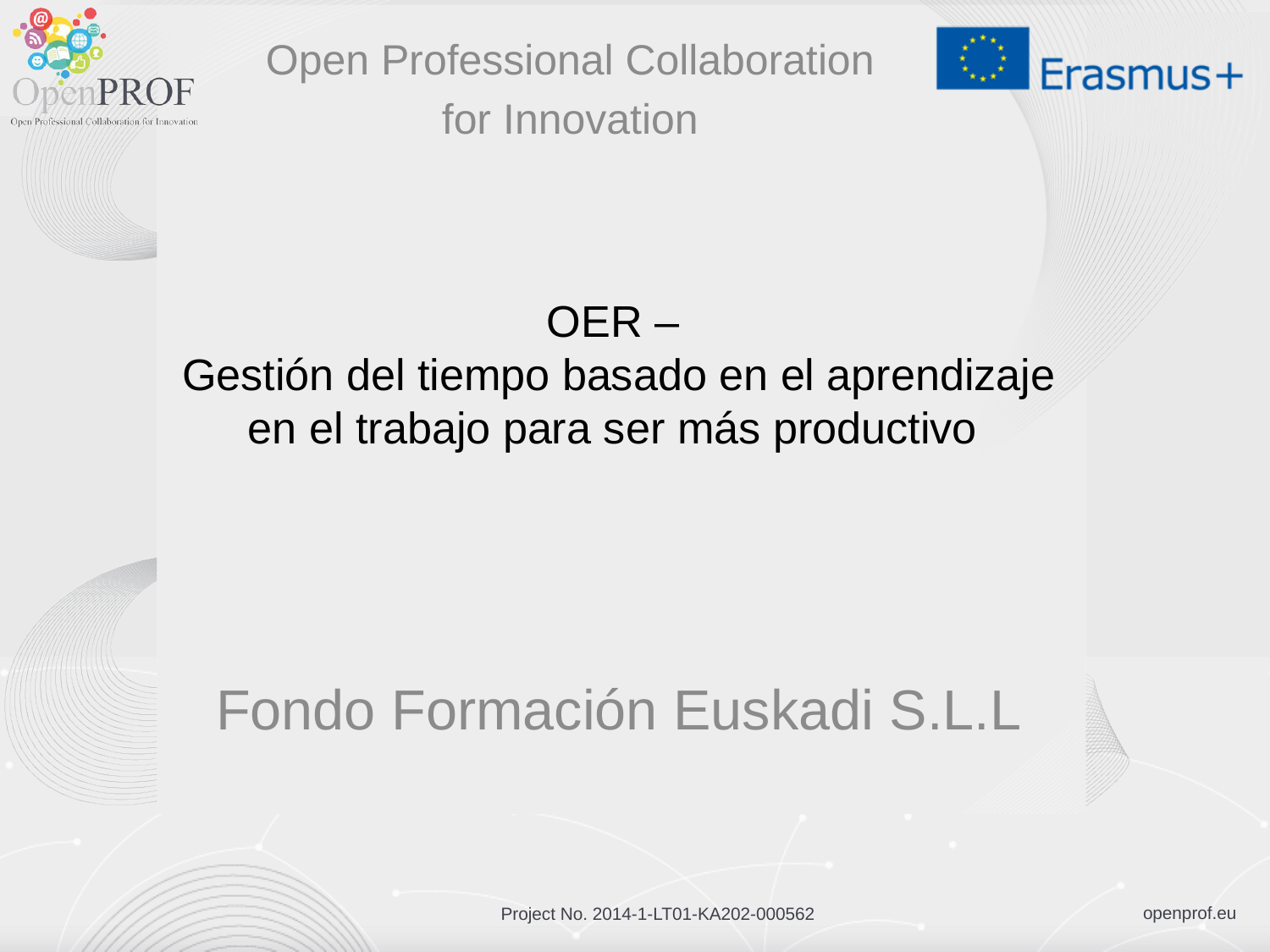

Open Professional Collaboration
for Innovation
# OER – Gestión del tiempo basado en el aprendizaje en el trabajo para ser más productivo
Fondo Formación Euskadi S.L.L